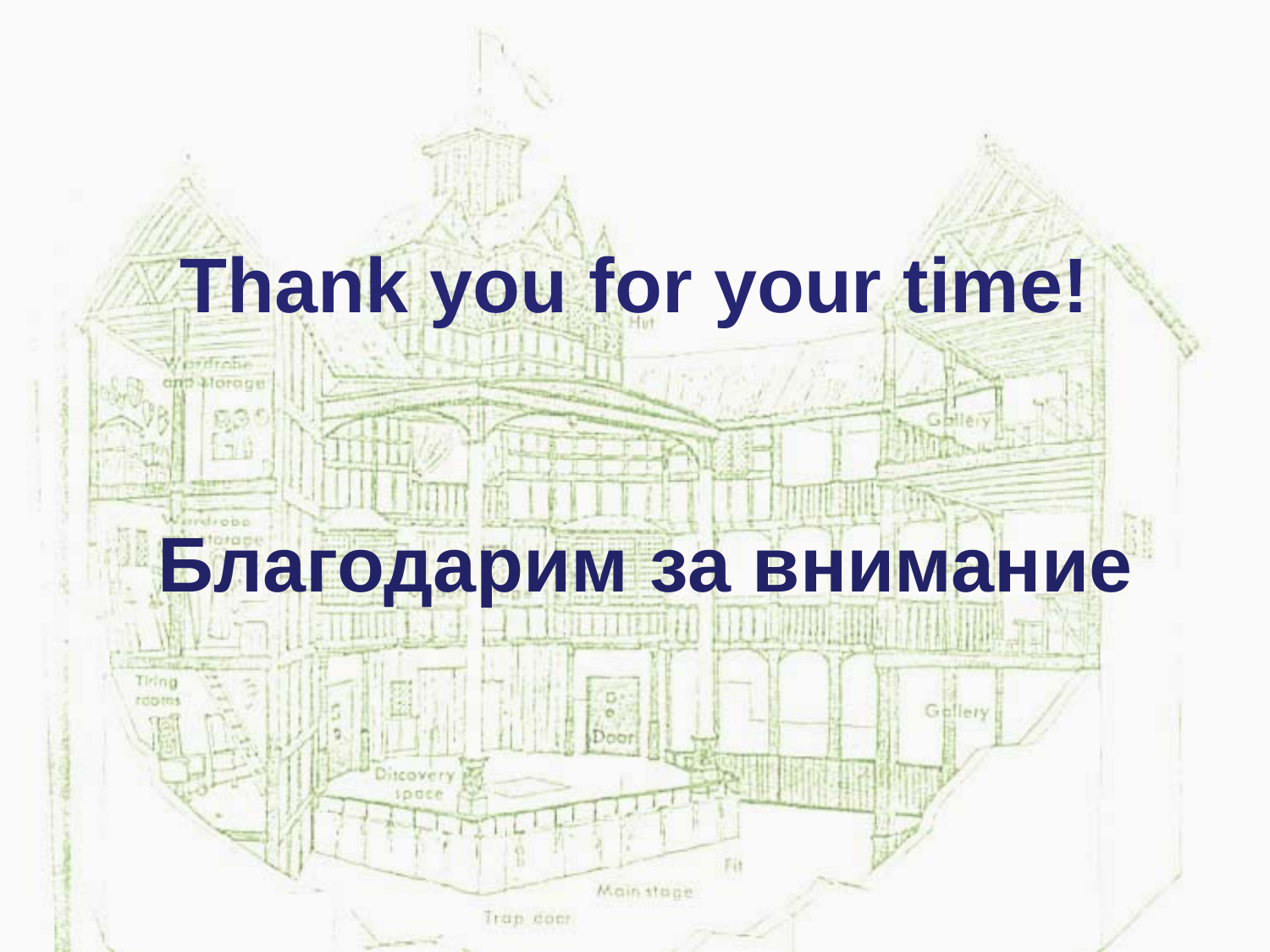

# Thank you for your time! Благодарим за внимание